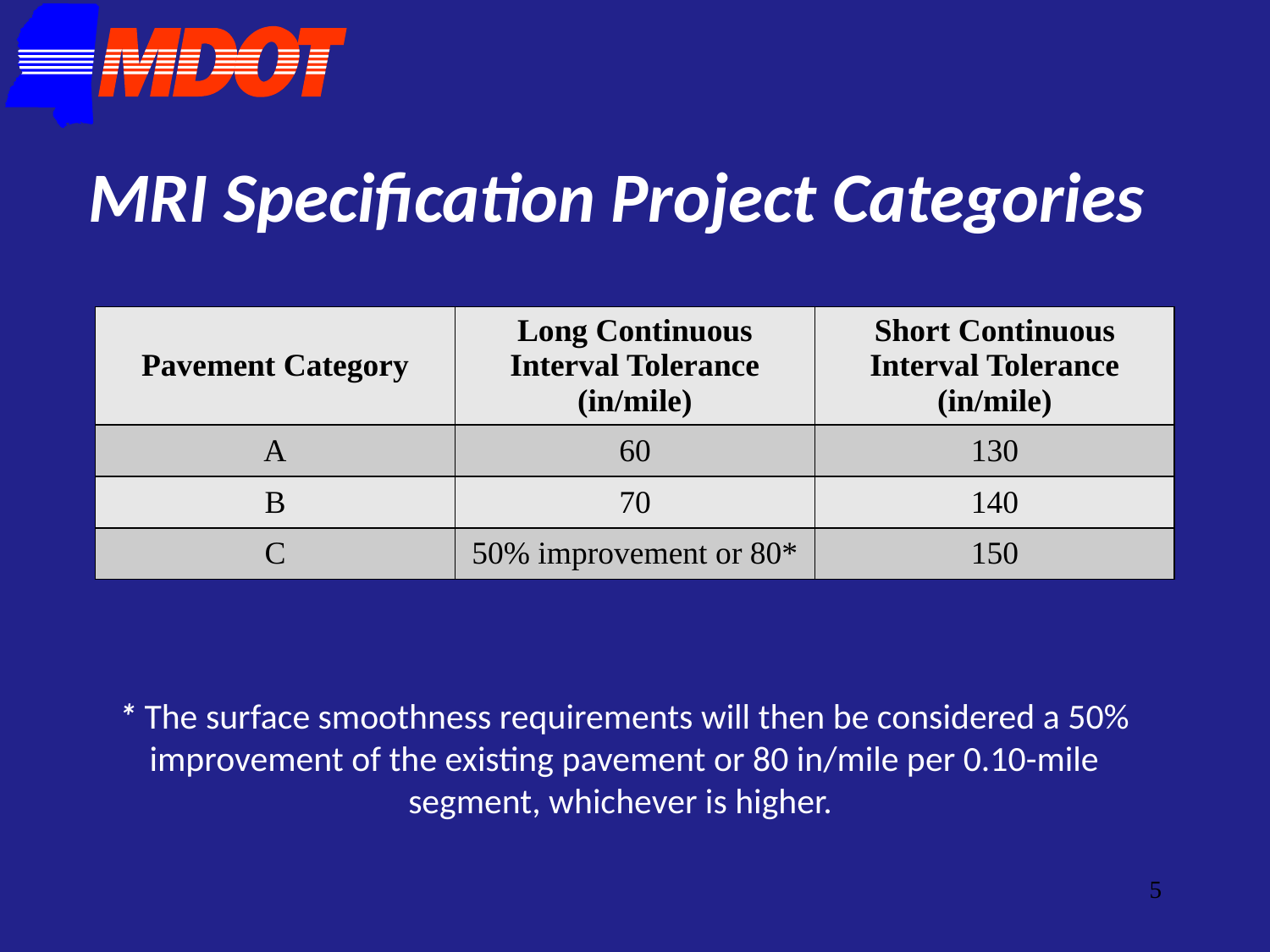

| Pavement Category | Long Continuous Interval Tolerance (in/mile) | Short Continuous Interval Tolerance (in/mile) |
| --- | --- | --- |
| A | 60 | 130 |
| B | 70 | 140 |
| C | 50% improvement or 80\* | 150 |
# MRI Specification Project Categories * The surface smoothness requirements will then be considered a 50% improvement of the existing pavement or 80 in/mile per 0.10-mile segment, whichever is higher.
5